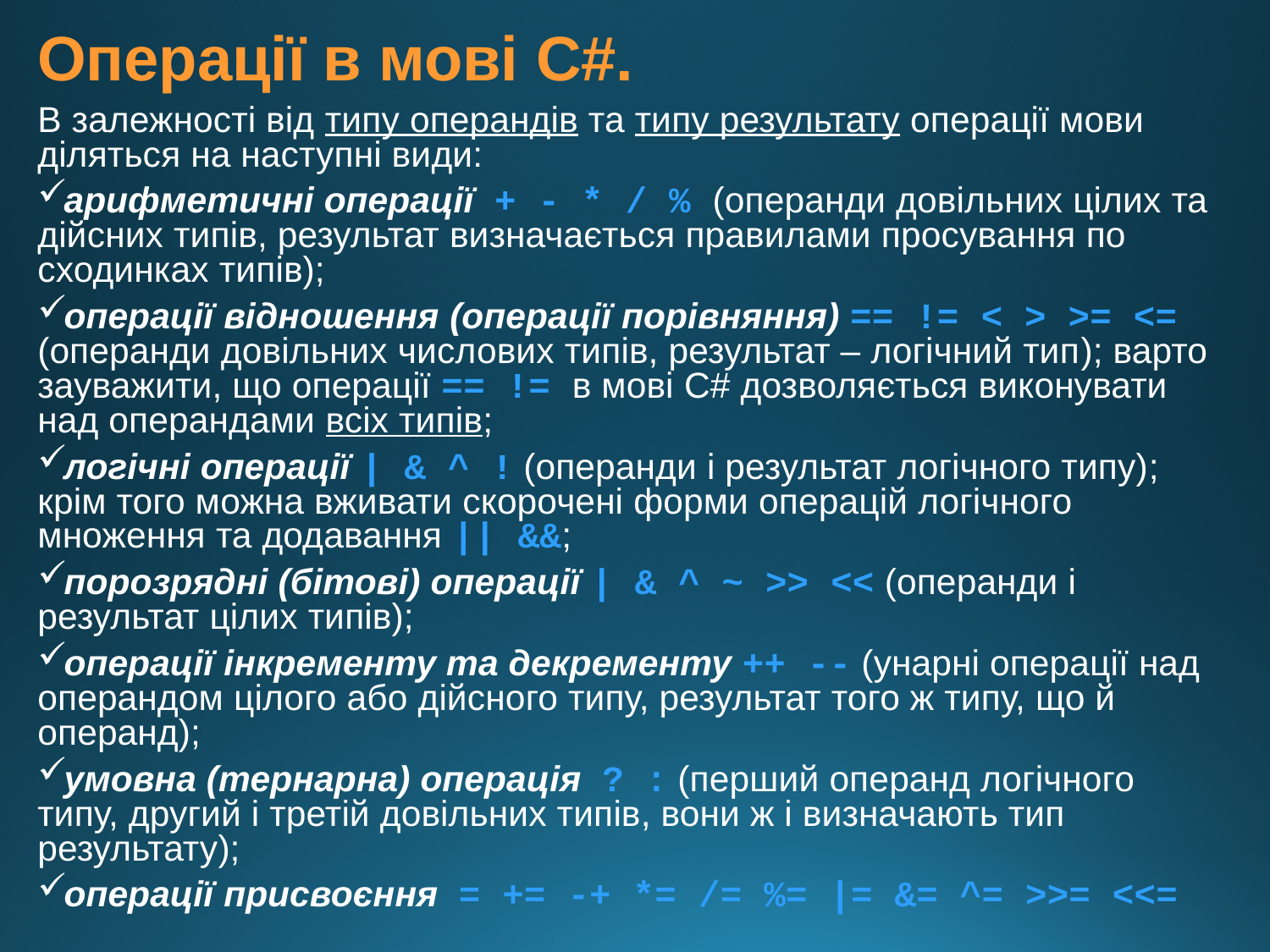

Операції в мові C#.
В залежності від типу операндів та типу результату операції мови діляться на наступні види:
арифметичні операції  + - * / % (операнди довільних цілих та дійсних типів, результат визначається правилами просування по сходинках типів);
операції відношення (операції порівняння) == != < > >= <= (операнди довільних числових типів, результат – логічний тип); варто зауважити, що операції == != в мові C# дозволяється виконувати над операндами всіх типів;
логічні операції | & ^ ! (операнди і результат логічного типу); крім того можна вживати скорочені форми операцій логічного множення та додавання || &&;
порозрядні (бітові) операції | & ^ ~ >> << (операнди і результат цілих типів);
операції інкременту та декременту ++ -- (унарні операції над операндом цілого або дійсного типу, результат того ж типу, що й операнд);
умовна (тернарна) операція  ? : (перший операнд логічного типу, другий і третій довільних типів, вони ж і визначають тип результату);
операції присвоєння  = += -+ *= /= %= |= &= ^= >>= <<=